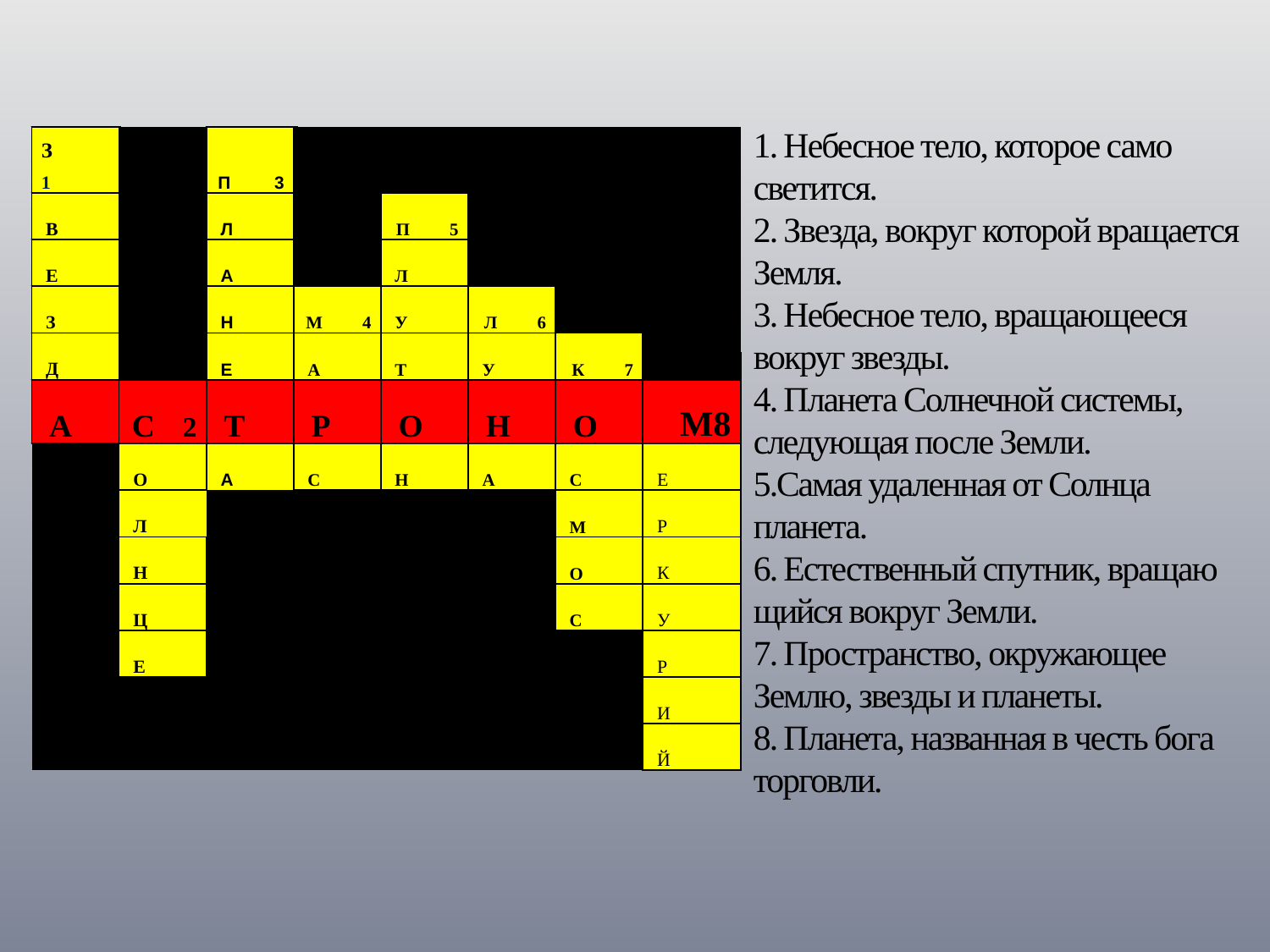

# 1. Небесное тело, которое само светится. 2. Звезда, вокруг которой вращается Земля. 3. Небесное тело, вращающееся вокруг звезды. 4. Планета Солнечной системы, следующая после Земли. 5.Самая удаленная от Солнца планета. 6. Естественный спутник, вращаю­щийся вокруг Земли. 7. Пространство, окружающее Землю, звезды и планеты. 8. Планета, названная в честь бога торговли.
| 1 |  | 3 |  |  |  |  |  |
| --- | --- | --- | --- | --- | --- | --- | --- |
|  |  |  |  | 5 |  |  |  |
|  |  |  |  |  |  |  |  |
|  |  |  | 4 |  | 6 |  |  |
|  |  |  |  |  |  | 7 |  |
|  | 2 |  |  |  |  |  | 8 |
|  |  |  |  |  |  |  |  |
|  |  |  |  |  |  |  |  |
|  |  |  |  |  |  |  |  |
|  |  |  |  |  |  |  |  |
|  |  |  |  |  |  |  |  |
|  |  |  |  |  |  |  |  |
|  |  |  |  |  |  |  |  |
| З 1 |  | 3 |  |  |  |  |  |
| --- | --- | --- | --- | --- | --- | --- | --- |
| В |  |  |  | 5 |  |  |  |
| Е |  |  |  |  |  |  |  |
| З |  |  | 4 |  | 6 |  |  |
| Д |  |  |  |  |  | 7 |  |
| А | 2 |  |  |  |  |  | 8 |
|  |  |  |  |  |  |  |  |
|  |  |  |  |  |  |  |  |
|  |  |  |  |  |  |  |  |
|  |  |  |  |  |  |  |  |
|  |  |  |  |  |  |  |  |
|  |  |  |  |  |  |  |  |
|  |  |  |  |  |  |  |  |
| З 1 |  | 3 |  |  |  |  |  |
| --- | --- | --- | --- | --- | --- | --- | --- |
| В |  |  |  | 5 |  |  |  |
| Е |  |  |  |  |  |  |  |
| З |  |  | 4 |  | 6 |  |  |
| Д |  |  |  |  |  | 7 |  |
| А | С 2 |  |  |  |  |  | 8 |
|  | О |  |  |  |  |  |  |
|  | Л |  |  |  |  |  |  |
|  | Н |  |  |  |  |  |  |
|  | Ц |  |  |  |  |  |  |
|  | Е |  |  |  |  |  |  |
|  |  |  |  |  |  |  |  |
|  |  |  |  |  |  |  |  |
| З 1 |  | П 3 |  |  |  |  |  |
| --- | --- | --- | --- | --- | --- | --- | --- |
| В |  | Л |  | 5 |  |  |  |
| Е |  | А |  |  |  |  |  |
| З |  | Н | 4 |  | 6 |  |  |
| Д |  | Е |  |  |  | 7 |  |
| А | С 2 | Т |  |  |  |  | 8 |
|  | О | А |  |  |  |  |  |
|  | Л |  |  |  |  |  |  |
|  | Н |  |  |  |  |  |  |
|  | Ц |  |  |  |  |  |  |
|  | Е |  |  |  |  |  |  |
|  |  |  |  |  |  |  |  |
|  |  |  |  |  |  |  |  |
| З 1 |  | П 3 |  |  |  |  |  |
| --- | --- | --- | --- | --- | --- | --- | --- |
| В |  | Л |  | 5 |  |  |  |
| Е |  | А |  |  |  |  |  |
| З |  | Н | М 4 |  | 6 |  |  |
| Д |  | Е | А |  |  | 7 |  |
| А | С 2 | Т | Р |  |  |  | 8 |
|  | О | А | С |  |  |  |  |
|  | Л |  |  |  |  |  |  |
|  | Н |  |  |  |  |  |  |
|  | Ц |  |  |  |  |  |  |
|  | Е |  |  |  |  |  |  |
|  |  |  |  |  |  |  |  |
|  |  |  |  |  |  |  |  |
| З 1 |  | П 3 |  |  |  |  |  |
| --- | --- | --- | --- | --- | --- | --- | --- |
| В |  | Л |  | П 5 |  |  |  |
| Е |  | А |  | Л |  |  |  |
| З |  | Н | М 4 | У | 6 |  |  |
| Д |  | Е | А | Т |  | 7 |  |
| А | С 2 | Т | Р | О |  |  | 8 |
|  | О | А | С | Н |  |  |  |
|  | Л |  |  |  |  |  |  |
|  | Н |  |  |  |  |  |  |
|  | Ц |  |  |  |  |  |  |
|  | Е |  |  |  |  |  |  |
|  |  |  |  |  |  |  |  |
|  |  |  |  |  |  |  |  |
| З 1 |  | П 3 |  |  |  |  |  |
| --- | --- | --- | --- | --- | --- | --- | --- |
| В |  | Л |  | П 5 |  |  |  |
| Е |  | А |  | Л |  |  |  |
| З |  | Н | М 4 | У | Л 6 |  |  |
| Д |  | Е | А | Т | У | 7 |  |
| А | С 2 | Т | Р | О | Н |  | 8 |
|  | О | А | С | Н | А |  |  |
|  | Л |  |  |  |  |  |  |
|  | Н |  |  |  |  |  |  |
|  | Ц |  |  |  |  |  |  |
|  | Е |  |  |  |  |  |  |
|  |  |  |  |  |  |  |  |
|  |  |  |  |  |  |  |  |
| З 1 |  | П 3 |  |  |  |  |  |
| --- | --- | --- | --- | --- | --- | --- | --- |
| В |  | Л |  | П 5 |  |  |  |
| Е |  | А |  | Л |  |  |  |
| З |  | Н | М 4 | У | Л 6 |  |  |
| Д |  | Е | А | Т | У | К 7 |  |
| А | С 2 | Т | Р | О | Н | О | 8 |
|  | О | А | С | Н | А | С |  |
|  | Л |  |  |  |  | М |  |
|  | Н |  |  |  |  | О |  |
|  | Ц |  |  |  |  | С |  |
|  | Е |  |  |  |  |  |  |
|  |  |  |  |  |  |  |  |
|  |  |  |  |  |  |  |  |
| З 1 |  | П 3 |  |  |  |  |  |
| --- | --- | --- | --- | --- | --- | --- | --- |
| В |  | Л |  | П 5 |  |  |  |
| Е |  | А |  | Л |  |  |  |
| З |  | Н | М 4 | У | Л 6 |  |  |
| Д |  | Е | А | Т | У | К 7 |  |
| А | С 2 | Т | Р | О | Н | О | М8 |
|  | О | А | С | Н | А | С | Е |
|  | Л |  |  |  |  | М | Р |
|  | Н |  |  |  |  | О | К |
|  | Ц |  |  |  |  | С | У |
|  | Е |  |  |  |  |  | Р |
|  |  |  |  |  |  |  | И |
|  |  |  |  |  |  |  | Й |
www.sliderpoint.org